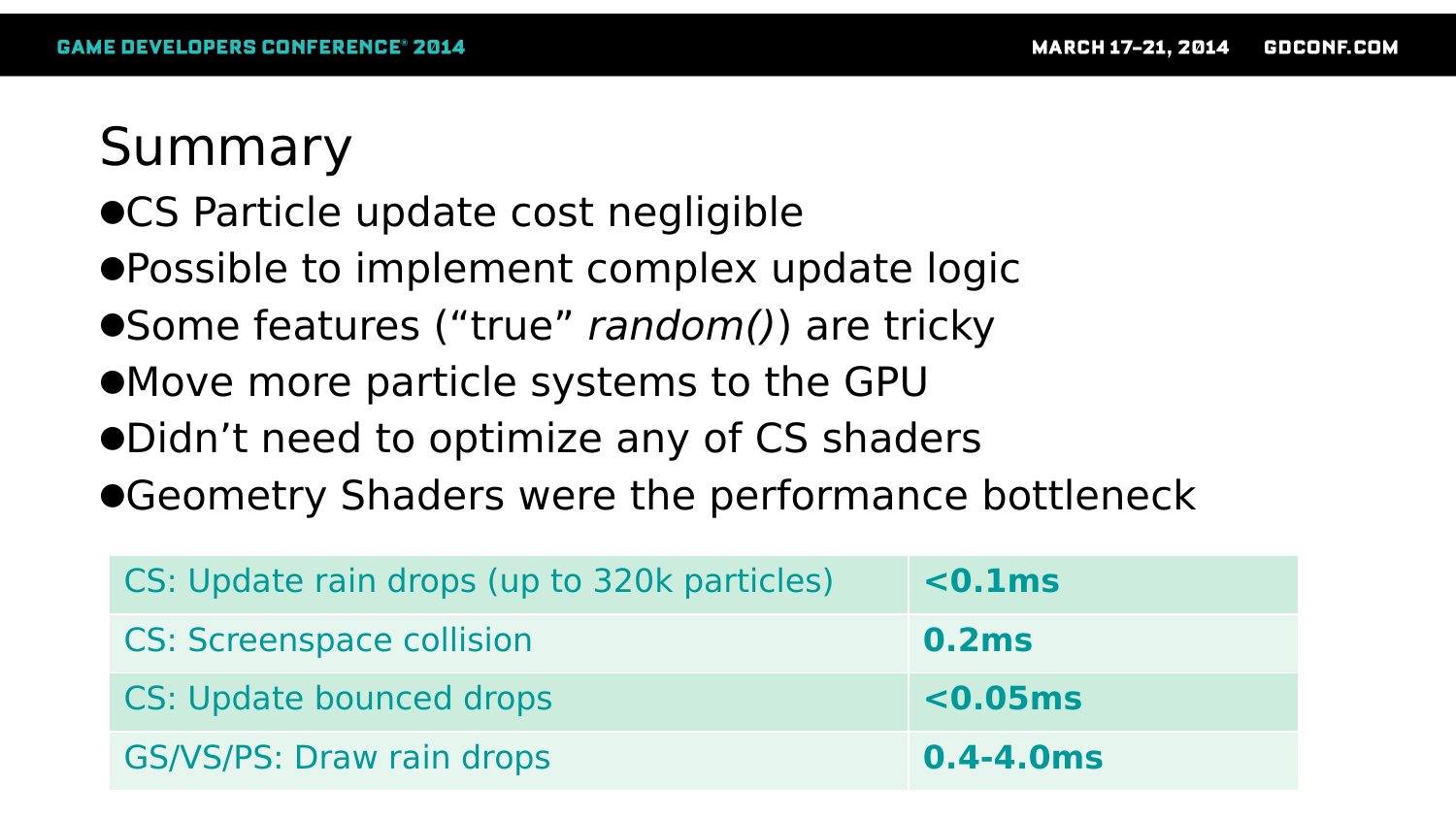

# Summary
CS Particle update cost negligible
Possible to implement complex update logic
Some features (“true” random()) are tricky
Move more particle systems to the GPU
Didn’t need to optimize any of CS shaders
Geometry Shaders were the performance bottleneck
| CS: Update rain drops (up to 320k particles) | <0.1ms |
| --- | --- |
| CS: Screenspace collision | 0.2ms |
| CS: Update bounced drops | <0.05ms |
| GS/VS/PS: Draw rain drops | 0.4-4.0ms |